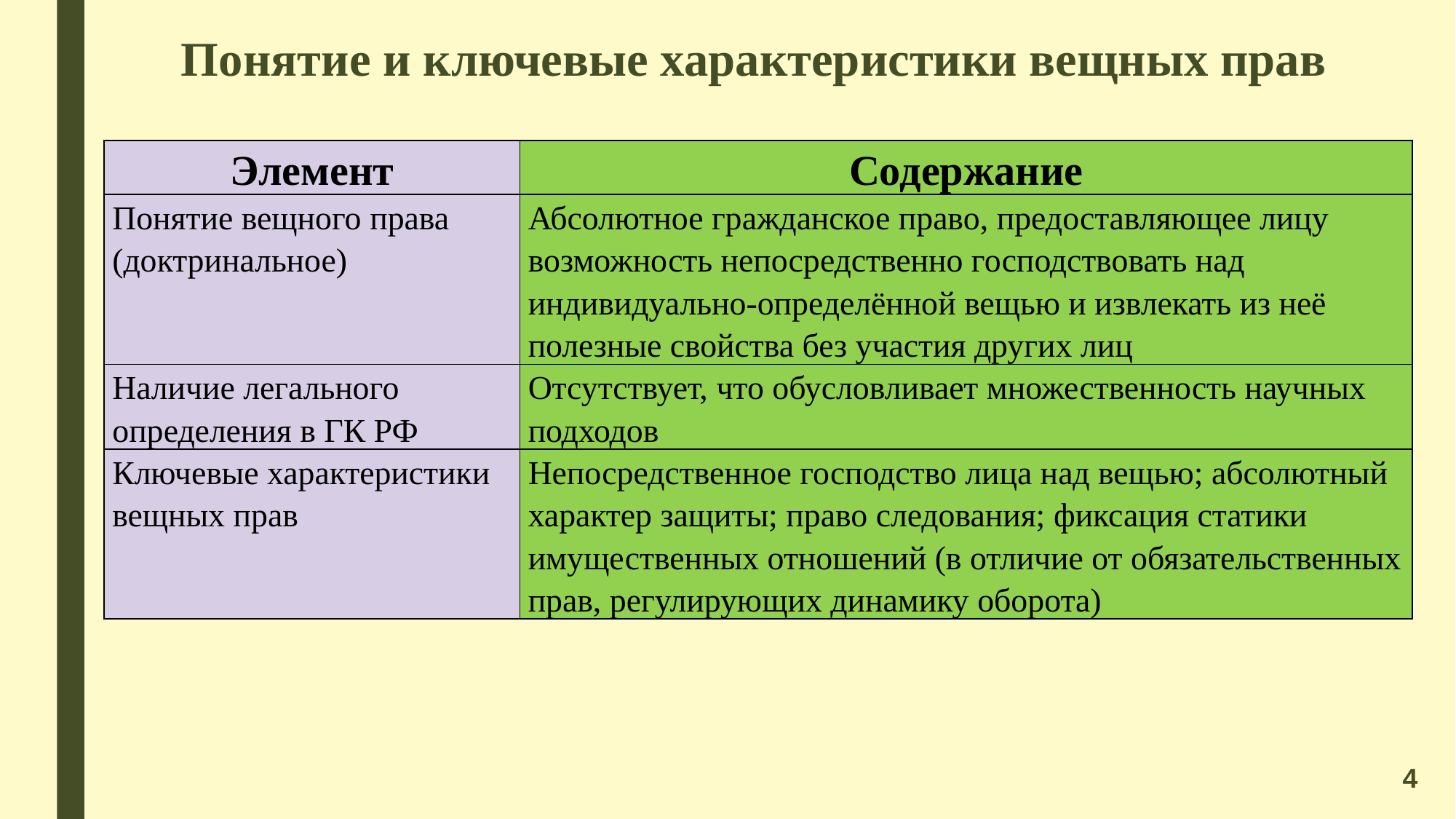

# Понятие и ключевые характеристики вещных прав
| Элемент | Содержание |
| --- | --- |
| Понятие вещного права (доктринальное) | Абсолютное гражданское право, предоставляющее лицу возможность непосредственно господствовать над индивидуально-определённой вещью и извлекать из неё полезные свойства без участия других лиц |
| Наличие легального определения в ГК РФ | Отсутствует, что обусловливает множественность научных подходов |
| Ключевые характеристики вещных прав | Непосредственное господство лица над вещью; абсолютный характер защиты; право следования; фиксация статики имущественных отношений (в отличие от обязательственных прав, регулирующих динамику оборота) |
4